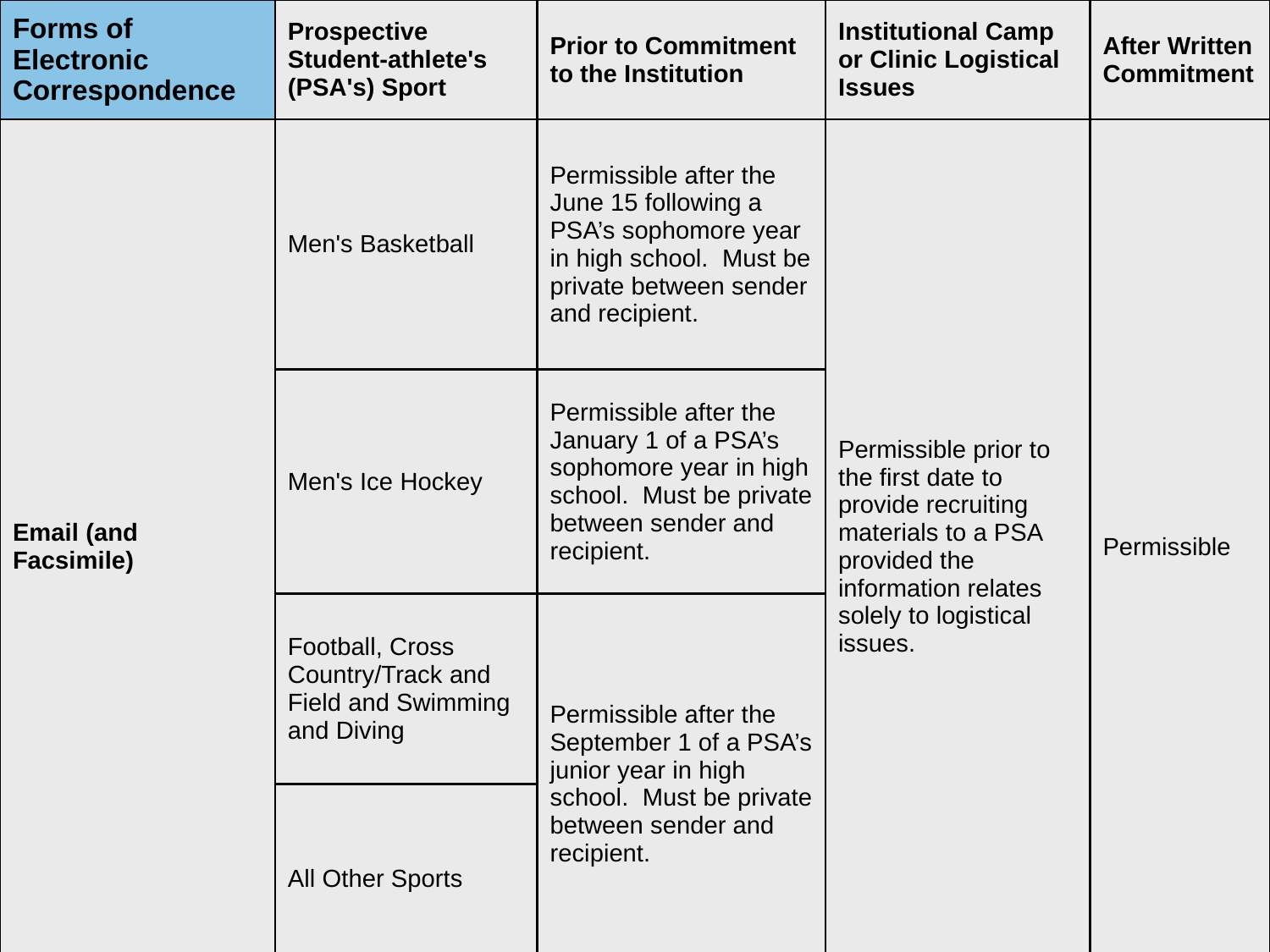

| Forms of Electronic Correspondence | Prospective Student-athlete's (PSA's) Sport | Prior to Commitment to the Institution | Institutional Camp or Clinic Logistical Issues | After Written Commitment |
| --- | --- | --- | --- | --- |
| Email (and Facsimile) | Men's Basketball | Permissible after the June 15 following a PSA’s sophomore year in high school. Must be private between sender and recipient. | Permissible prior to the first date to provide recruiting materials to a PSA provided the information relates solely to logistical issues. | Permissible |
|  | Men's Ice Hockey | Permissible after the January 1 of a PSA’s sophomore year in high school. Must be private between sender and recipient. |  |  |
|  | Football, Cross Country/Track and Field and Swimming and Diving | Permissible after the September 1 of a PSA’s junior year in high school. Must be private between sender and recipient. |  |  |
|  | All Other Sports |  |  |  |